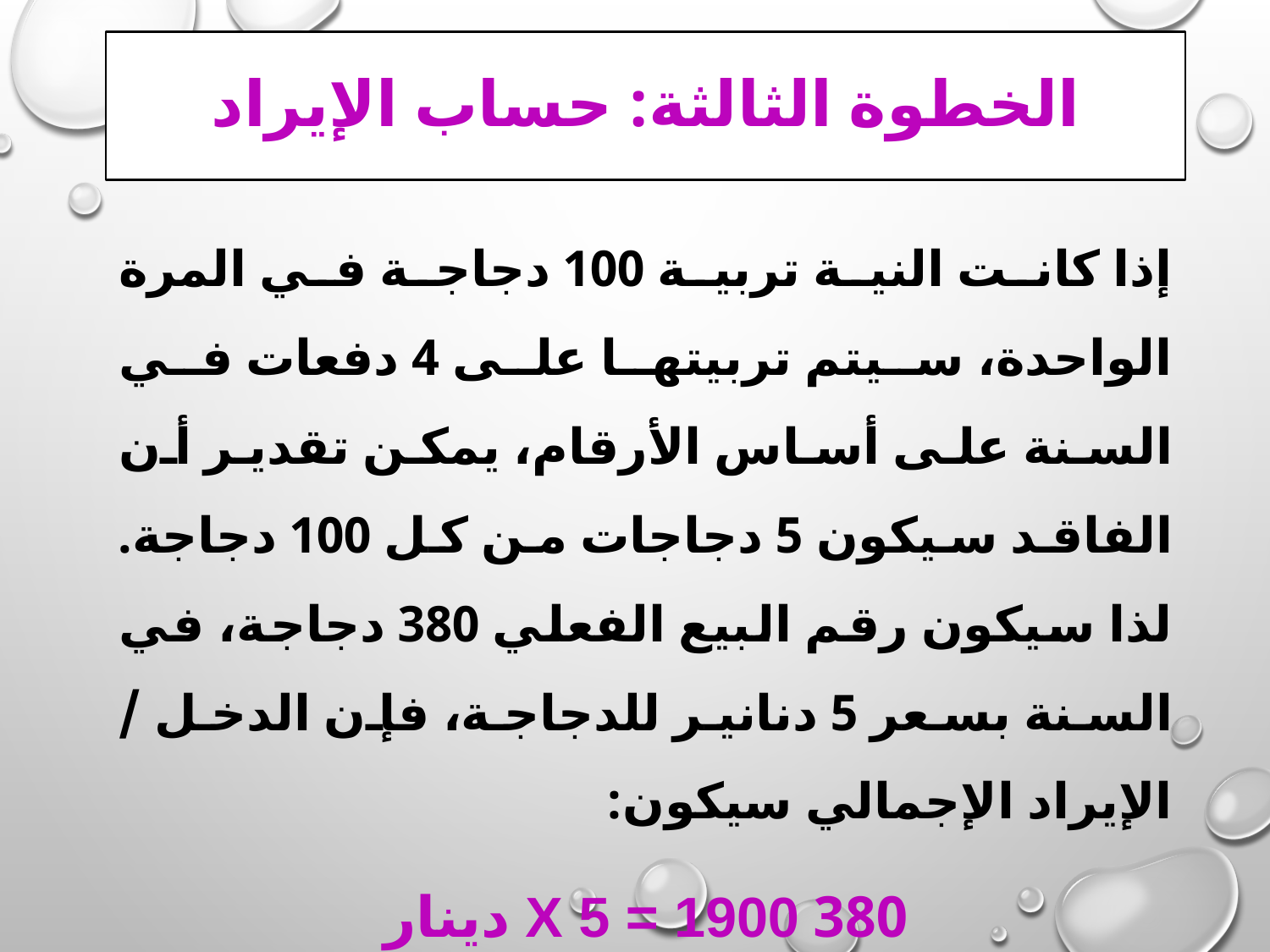

# الخطوة الثالثة: حساب الإيراد
إذا كانت النية تربية 100 دجاجة في المرة الواحدة، سيتم تربيتها على 4 دفعات في السنة على أساس الأرقام، يمكن تقدير أن الفاقد سيكون 5 دجاجات من كل 100 دجاجة. لذا سيكون رقم البيع الفعلي 380 دجاجة، في السنة بسعر 5 دنانير للدجاجة، فإن الدخل / الإيراد الإجمالي سيكون:
380 x 5 = 1900 دينار